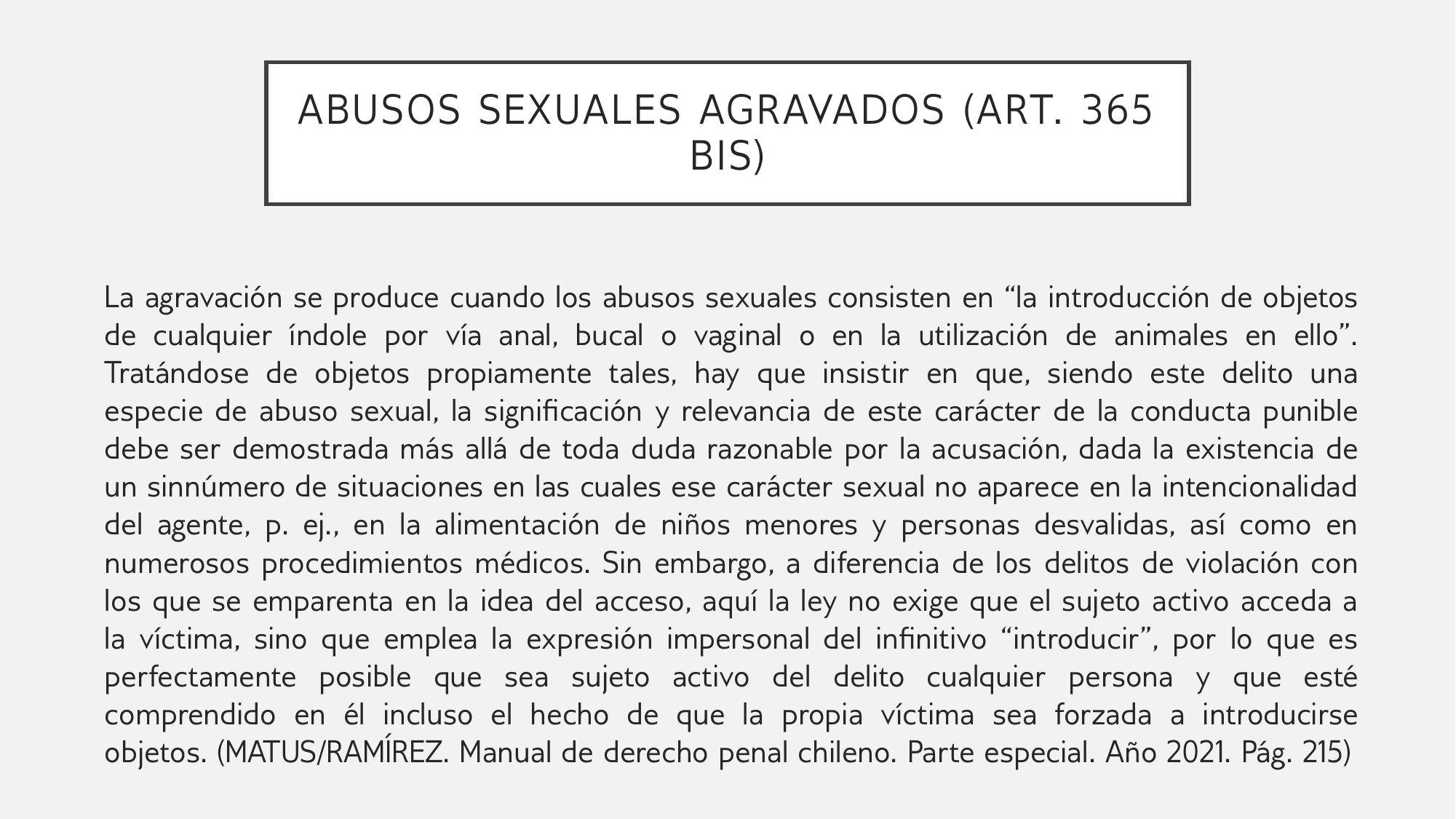

# Abusos sexuales agravados (Art. 365 bis)
La agravación se produce cuando los abusos sexuales consisten en “la introducción de objetos de cualquier índole por vía anal, bucal o vaginal o en la utilización de animales en ello”. Tratándose de objetos propiamente tales, hay que insistir en que, siendo este delito una especie de abuso sexual, la significación y relevancia de este carácter de la conducta punible debe ser demostrada más allá de toda duda razonable por la acusación, dada la existencia de un sinnúmero de situaciones en las cuales ese carácter sexual no aparece en la intencionalidad del agente, p. ej., en la alimentación de niños menores y personas desvalidas, así como en numerosos procedimientos médicos. Sin embargo, a diferencia de los delitos de violación con los que se emparenta en la idea del acceso, aquí la ley no exige que el sujeto activo acceda a la víctima, sino que emplea la expresión impersonal del infinitivo “introducir”, por lo que es perfectamente posible que sea sujeto activo del delito cualquier persona y que esté comprendido en él incluso el hecho de que la propia víctima sea forzada a introducirse objetos. (MATUS/RAMÍREZ. Manual de derecho penal chileno. Parte especial. Año 2021. Pág. 215)